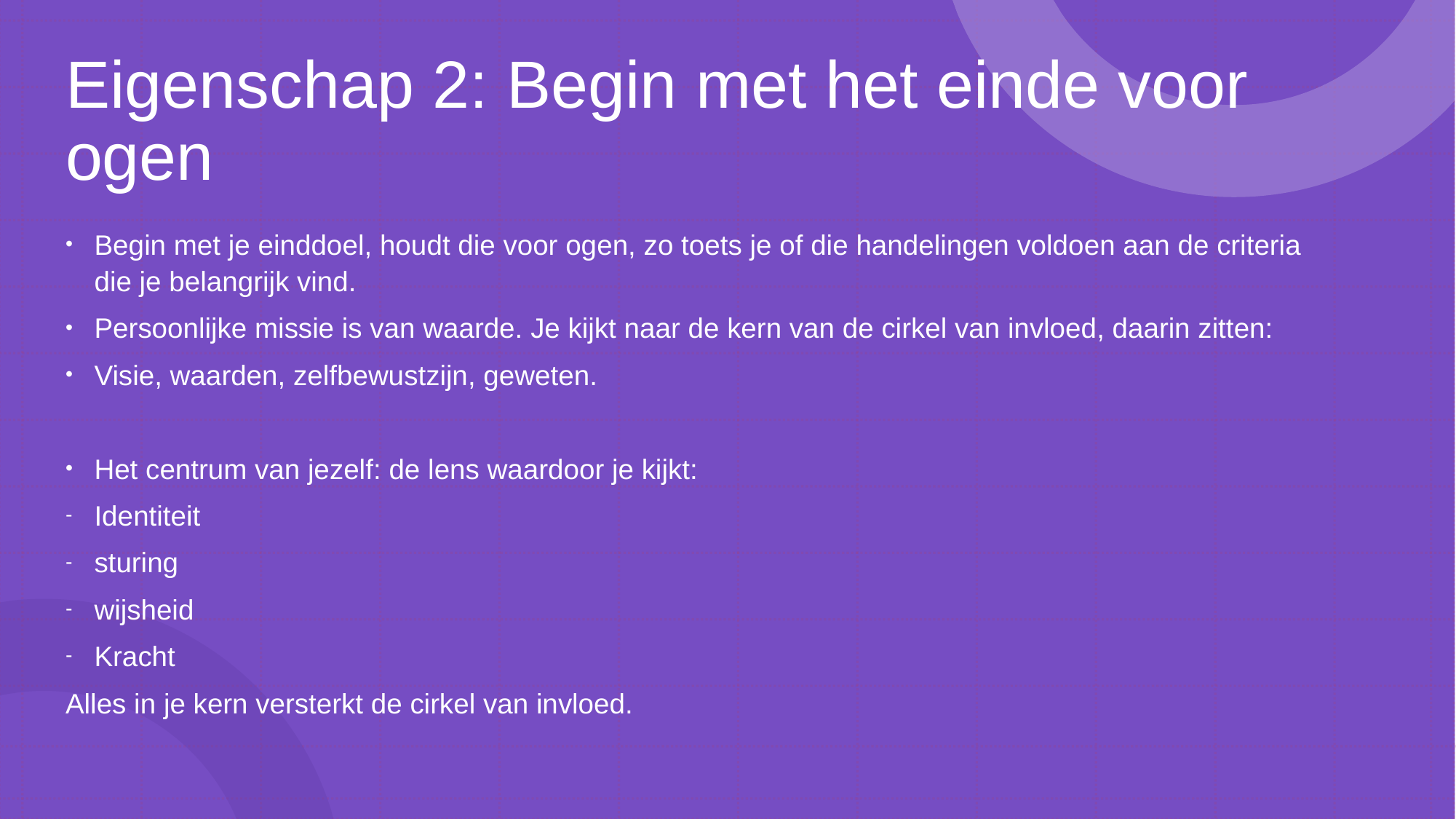

# Eigenschap 2: Begin met het einde voor ogen
Begin met je einddoel, houdt die voor ogen, zo toets je of die handelingen voldoen aan de criteria die je belangrijk vind.
Persoonlijke missie is van waarde. Je kijkt naar de kern van de cirkel van invloed, daarin zitten:
Visie, waarden, zelfbewustzijn, geweten.

Het centrum van jezelf: de lens waardoor je kijkt:
Identiteit
sturing
wijsheid
Kracht
Alles in je kern versterkt de cirkel van invloed.